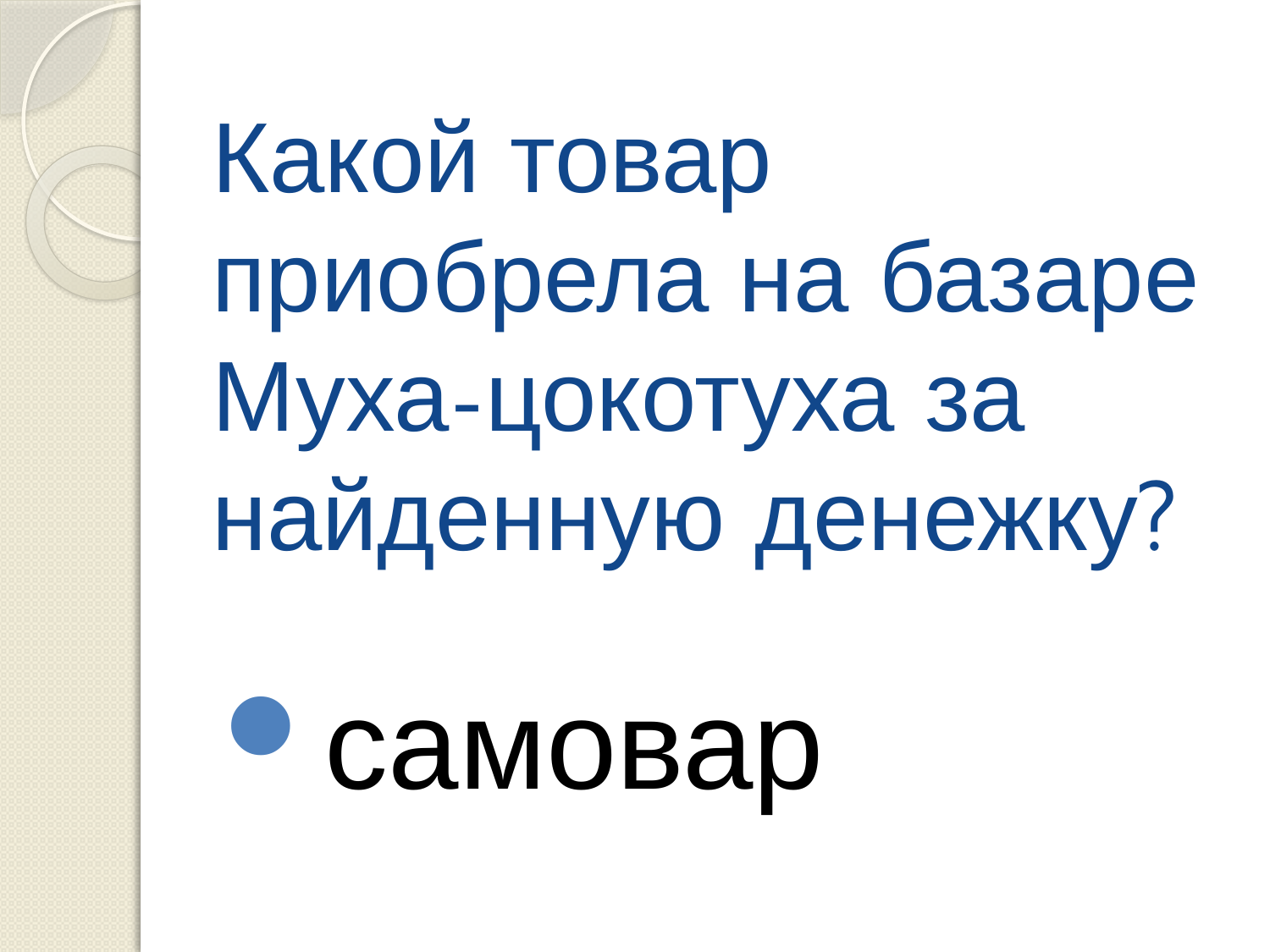

# Какой товар приобрела на базаре Муха-цокотуха за найденную денежку?
самовар